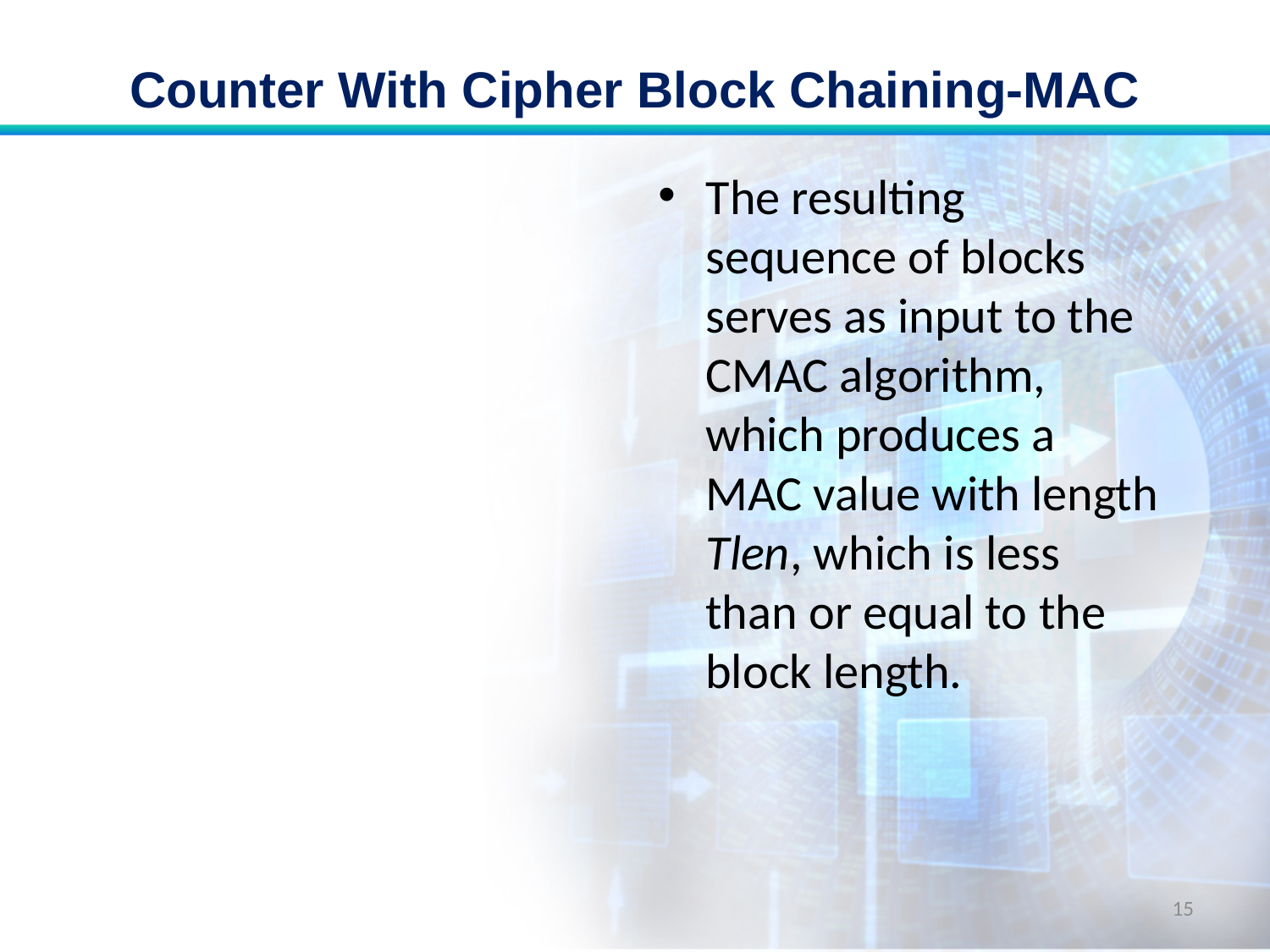

# Counter With Cipher Block Chaining-MAC
The resulting sequence of blocks serves as input to the CMAC algorithm, which produces a MAC value with length Tlen, which is less than or equal to the block length.
15